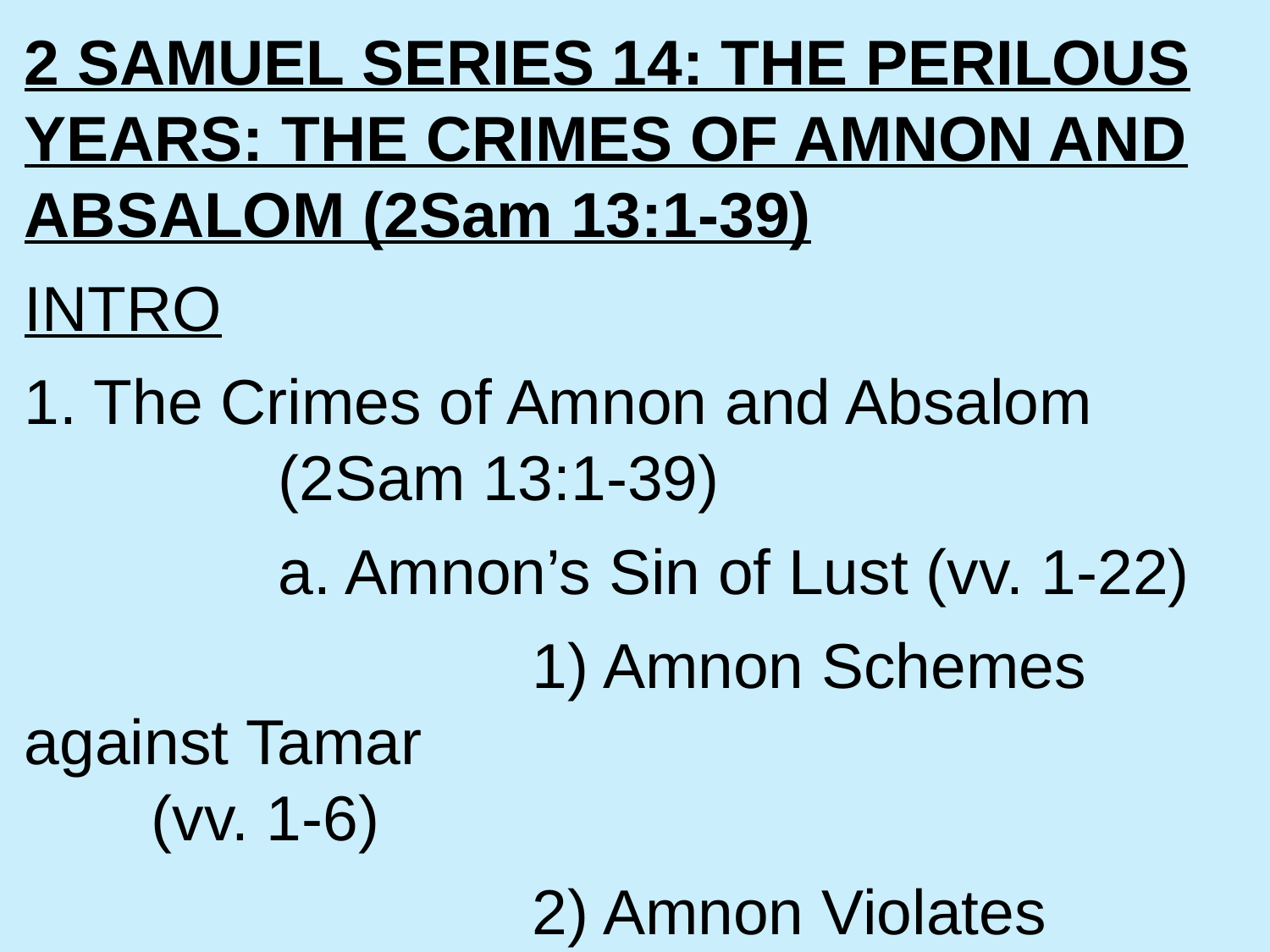

2 SAMUEL SERIES 14: THE PERILOUS YEARS: THE CRIMES OF AMNON AND ABSALOM (2Sam 13:1-39)
INTRO
1. The Crimes of Amnon and Absalom 			(2Sam 13:1-39)
		a. Amnon’s Sin of Lust (vv. 1-22)
				1) Amnon Schemes against Tamar 							(vv. 1-6)
				2) Amnon Violates Tamar (vv. 7-14)